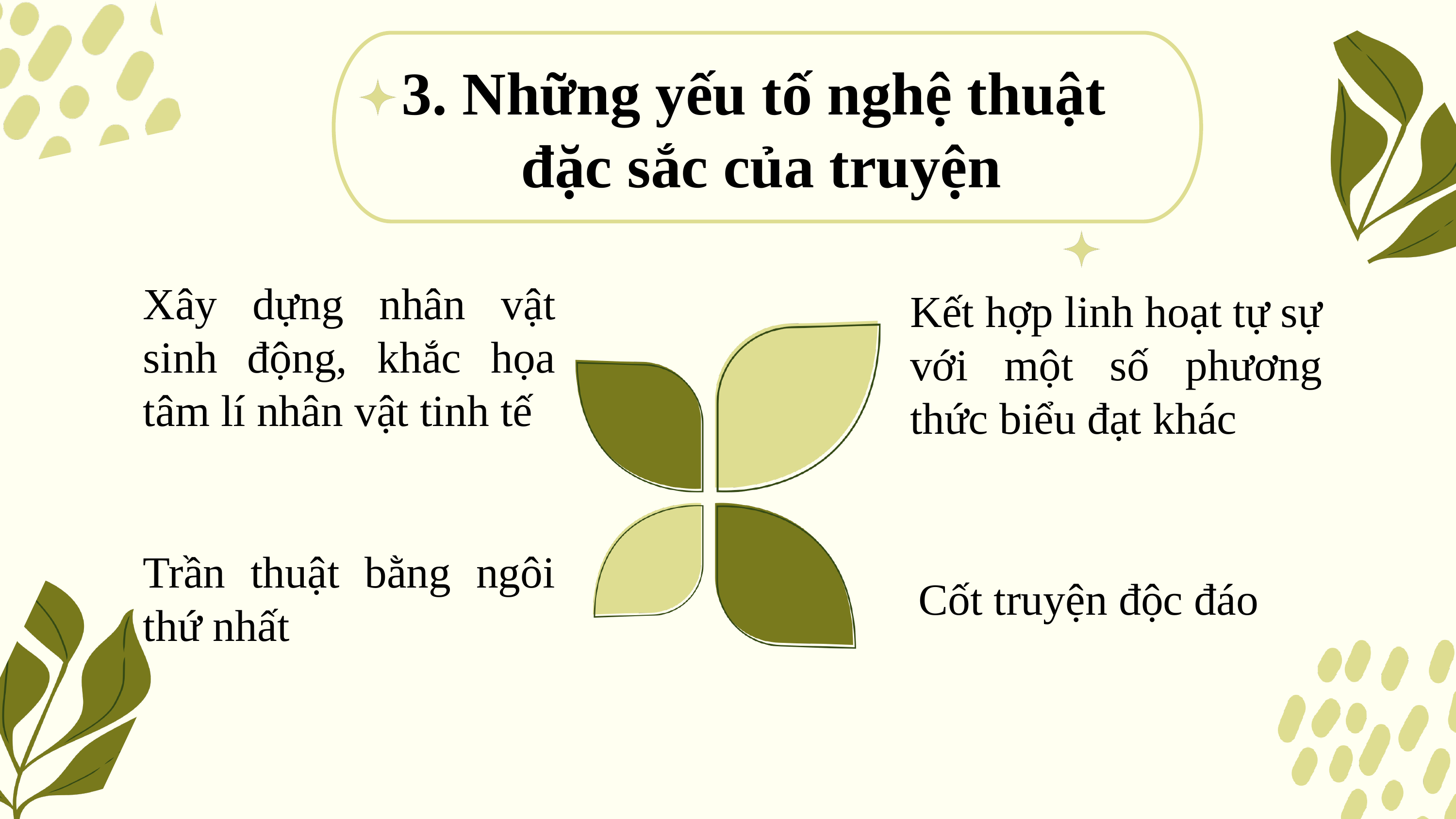

3. Những yếu tố nghệ thuật
đặc sắc của truyện

Xây dựng nhân vật sinh động, khắc họa tâm lí nhân vật tinh tế
Kết hợp linh hoạt tự sự với một số phương thức biểu đạt khác

Trần thuật bằng ngôi thứ nhất

Cốt truyện độc đáo